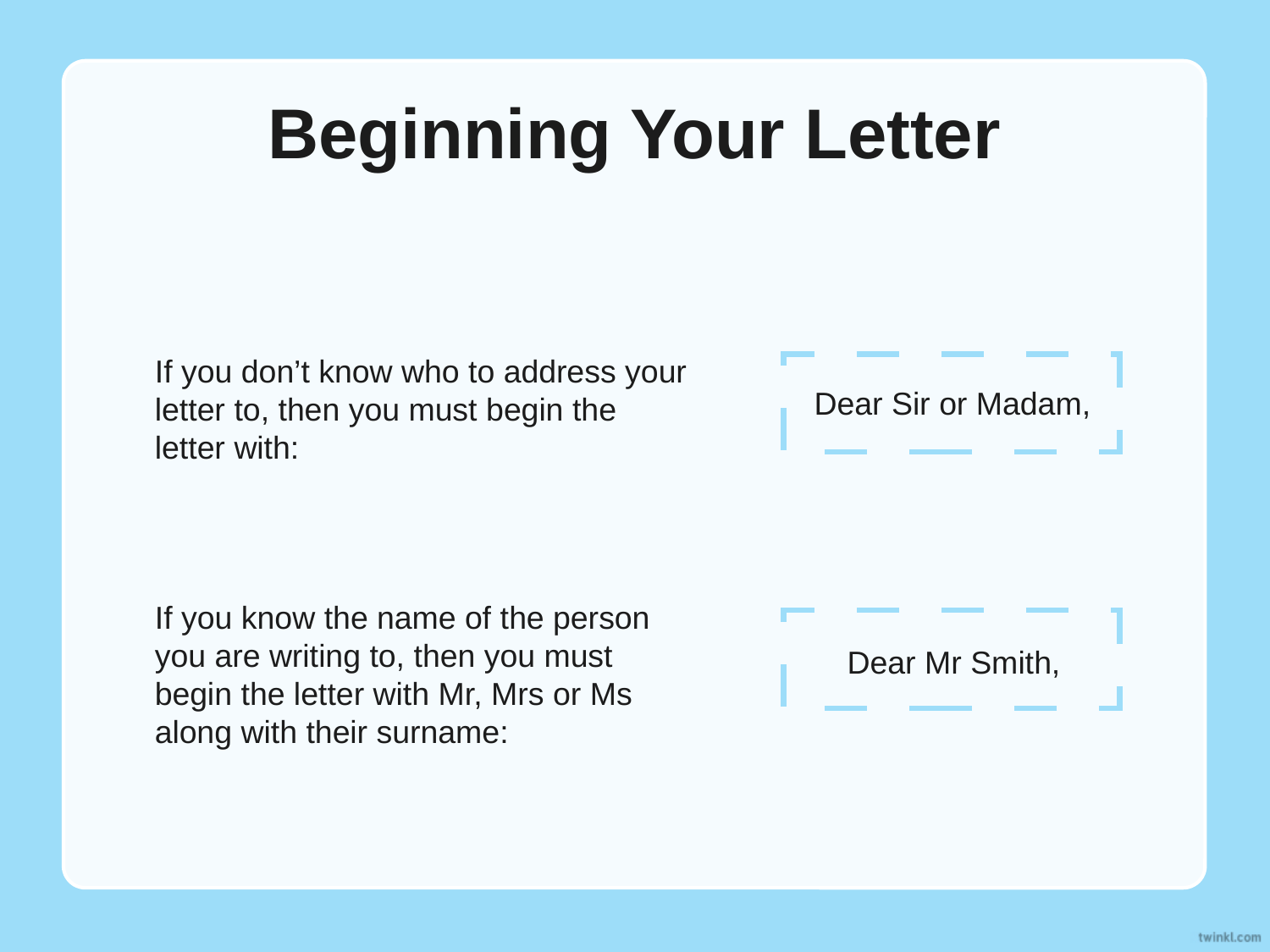

# Beginning Your Letter
If you don’t know who to address your letter to, then you must begin the letter with:

Dear Sir or Madam,
If you know the name of the person you are writing to, then you must begin the letter with Mr, Mrs or Ms along with their surname:

Dear Mr Smith,